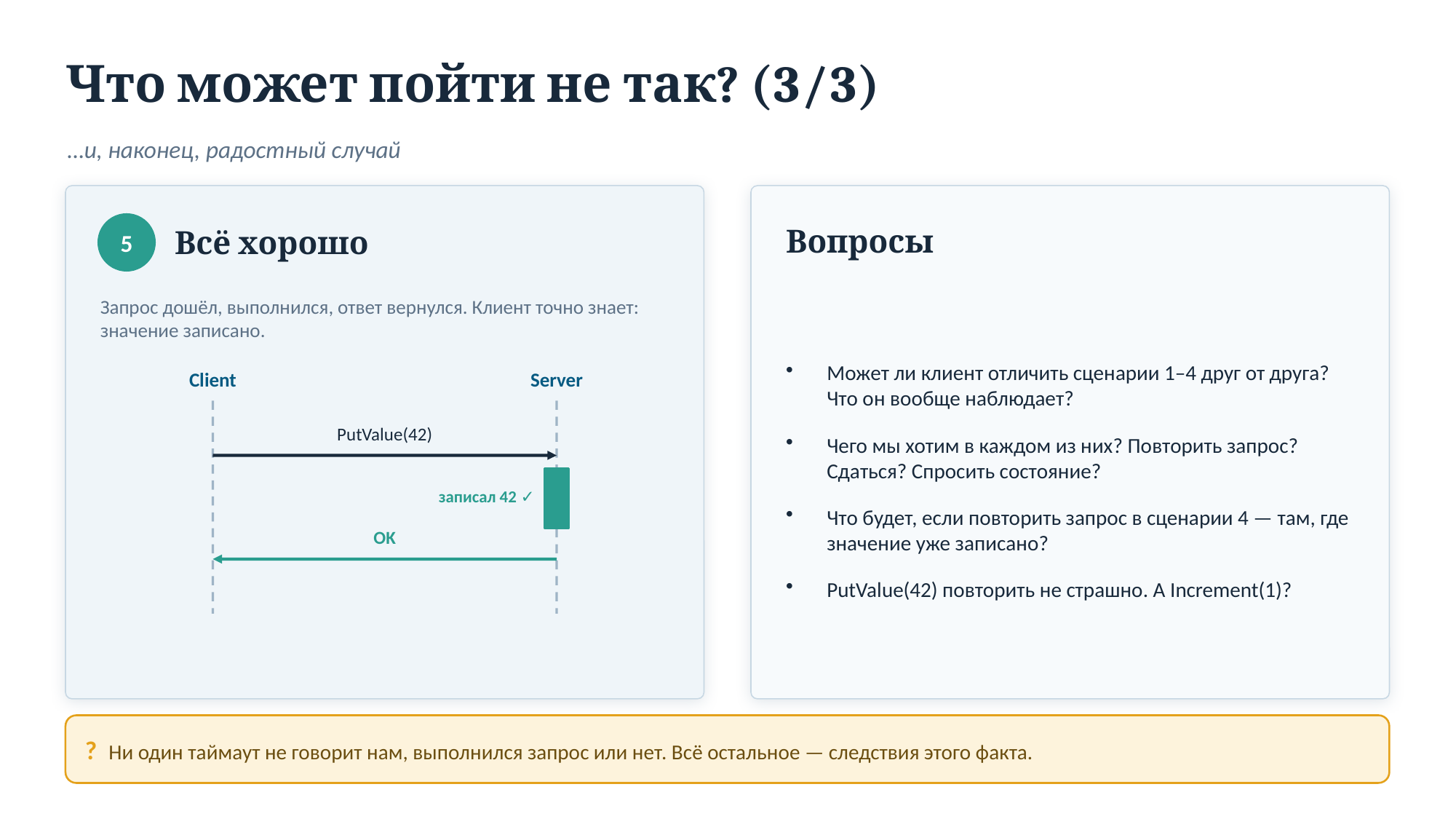

Что может пойти не так? (3/3)
…и, наконец, радостный случай

Всё хорошо
Вопросы

5
Может ли клиент отличить сценарии 1–4 друг от друга? Что он вообще наблюдает?
Чего мы хотим в каждом из них? Повторить запрос? Сдаться? Спросить состояние?
Что будет, если повторить запрос в сценарии 4 — там, где значение уже записано?
PutValue(42) повторить не страшно. А Increment(1)?
Запрос дошёл, выполнился, ответ вернулся. Клиент точно знает: значение записано.
Client
Server

PutValue(42)

записал 42 ✓
OK

?  Ни один таймаут не говорит нам, выполнился запрос или нет. Всё остальное — следствия этого факта.